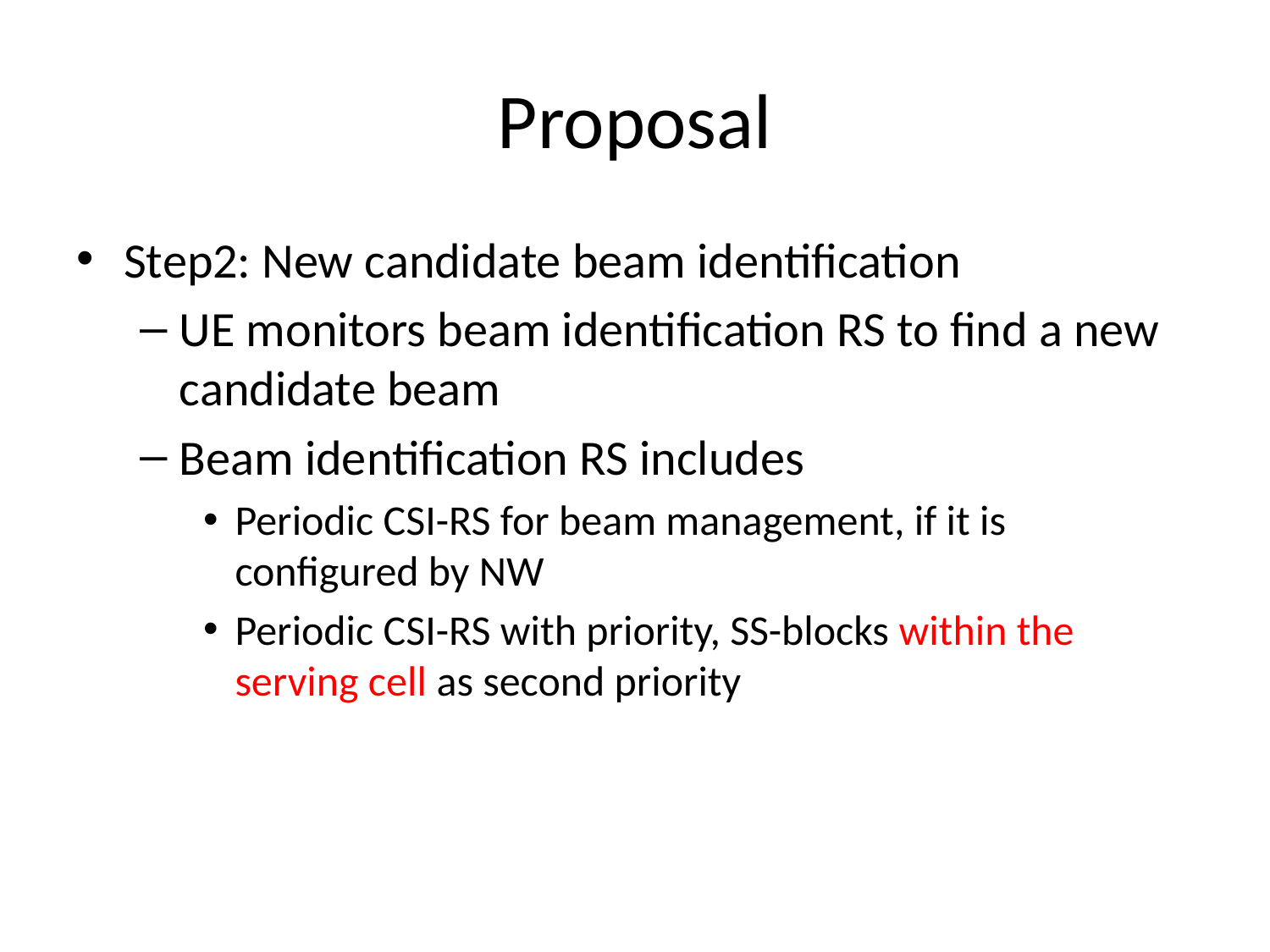

# Proposal
Step2: New candidate beam identification
UE monitors beam identification RS to find a new candidate beam
Beam identification RS includes
Periodic CSI-RS for beam management, if it is configured by NW
Periodic CSI-RS with priority, SS-blocks within the serving cell as second priority